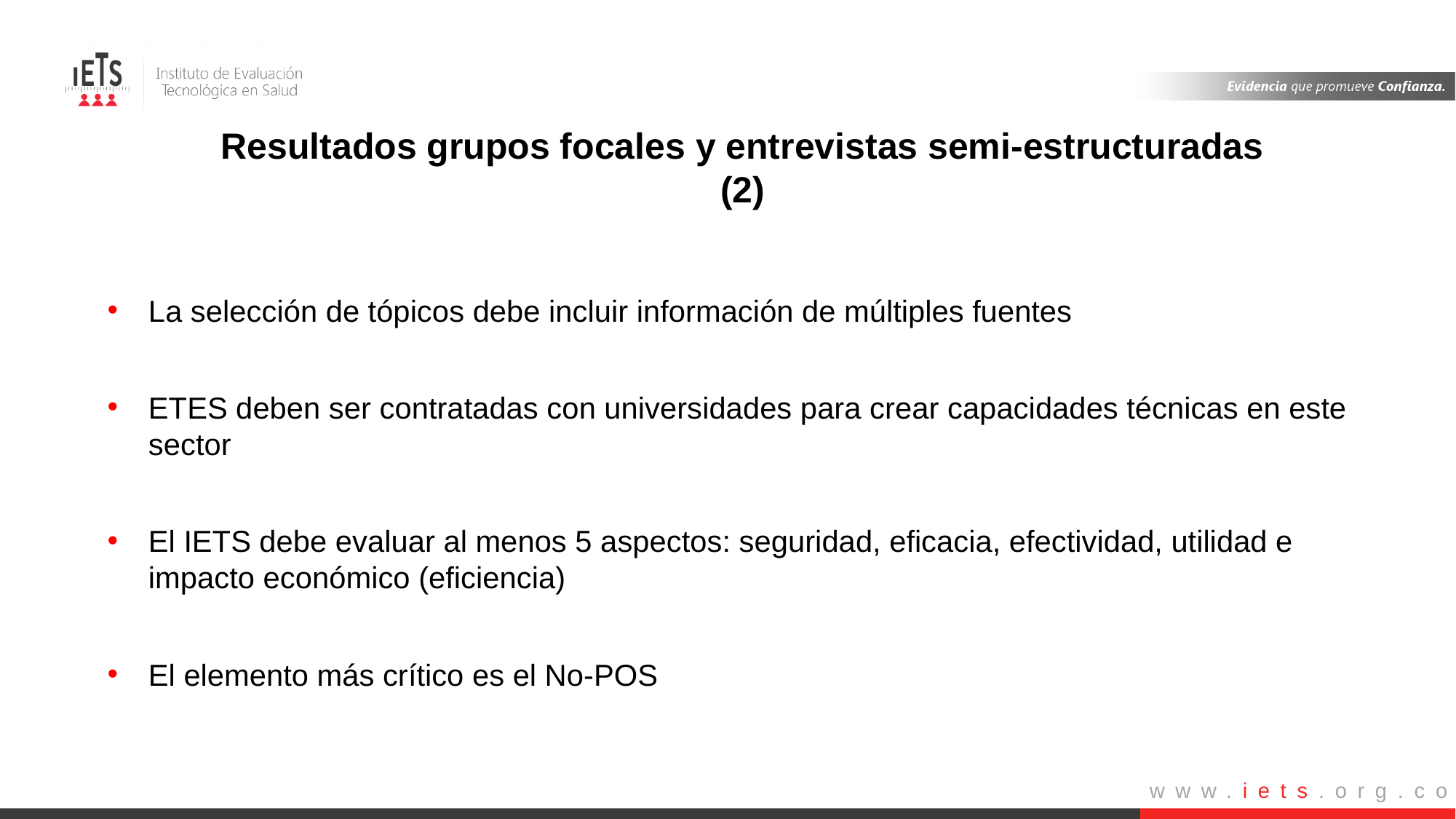

Resultados grupos focales y entrevistas semi-estructuradas (2)

La selección de tópicos debe incluir información de múltiples fuentes

ETES deben ser contratadas con universidades para crear capacidades técnicas en este sector

El IETS debe evaluar al menos 5 aspectos: seguridad, eficacia, efectividad, utilidad e impacto económico (eficiencia)

El elemento más crítico es el No-POS